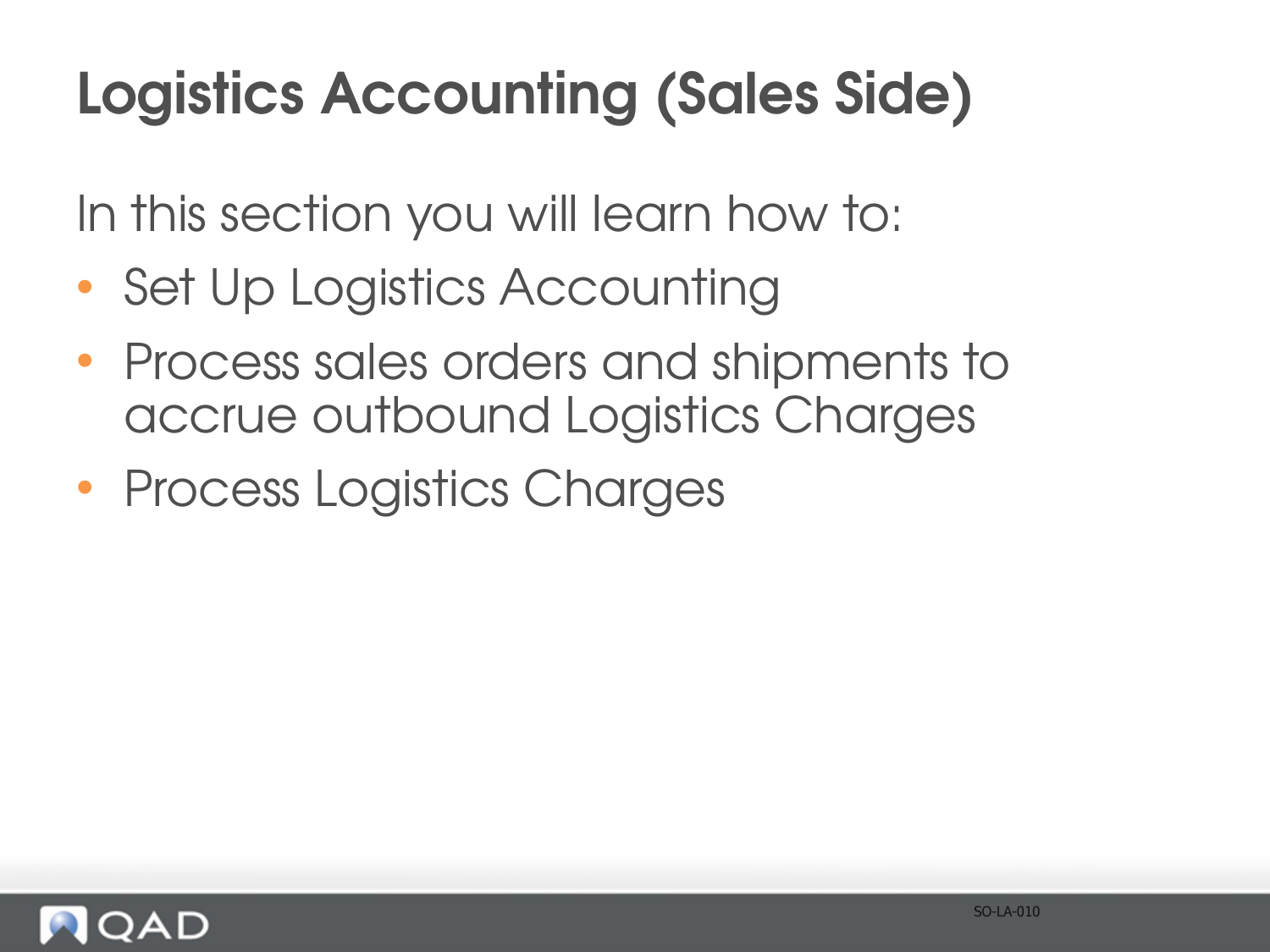

# Logistics Accounting (Sales Side)
In this section you will learn how to:
Set Up Logistics Accounting
Process sales orders and shipments to accrue outbound Logistics Charges
Process Logistics Charges
SO-LA-010